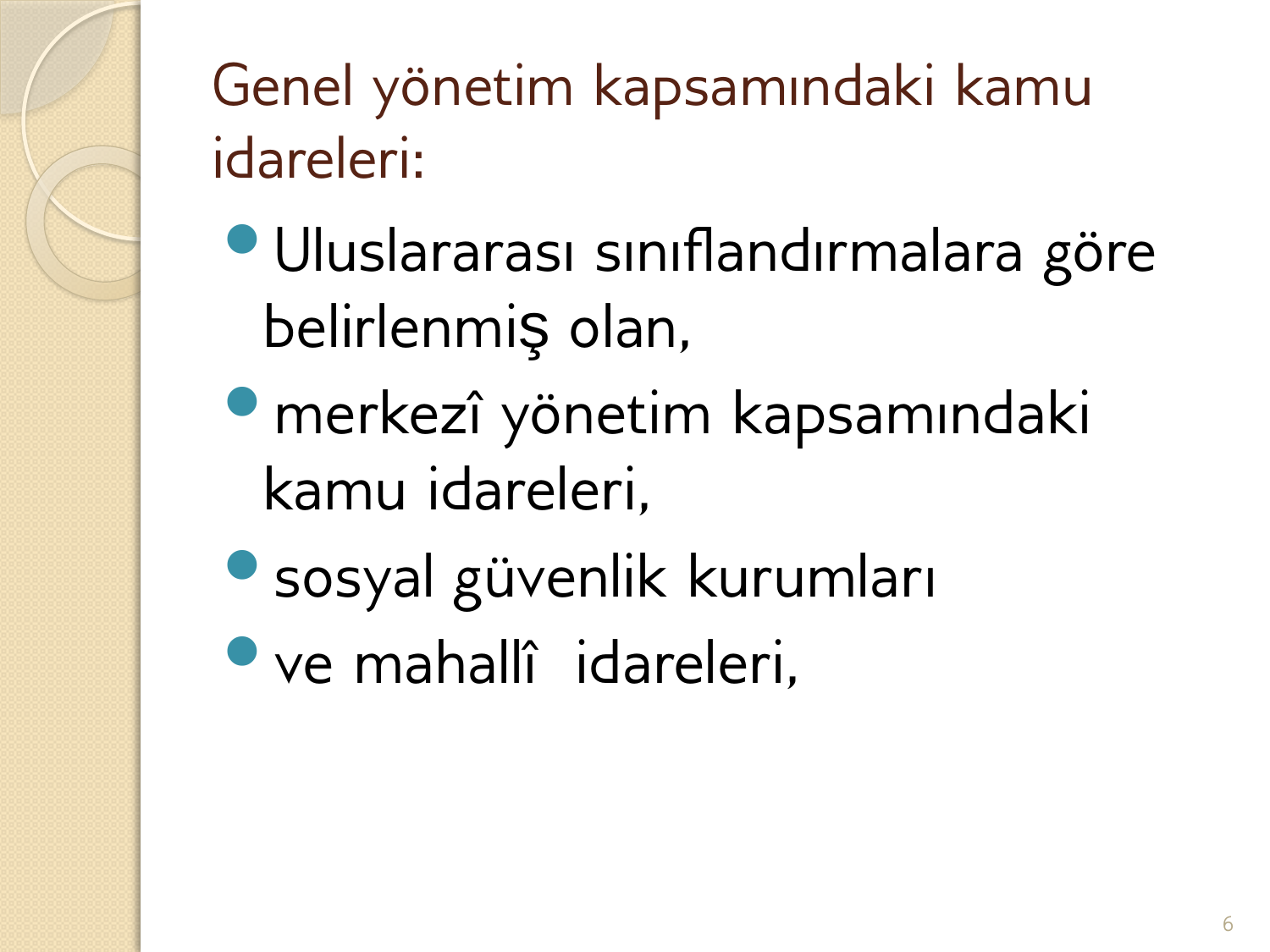

# Genel yönetim kapsamındaki kamu idareleri:
Uluslararası sınıflandırmalara göre belirlenmiş olan,
merkezî yönetim kapsamındaki kamu idareleri,
sosyal güvenlik kurumları
ve mahallî  idareleri,

6